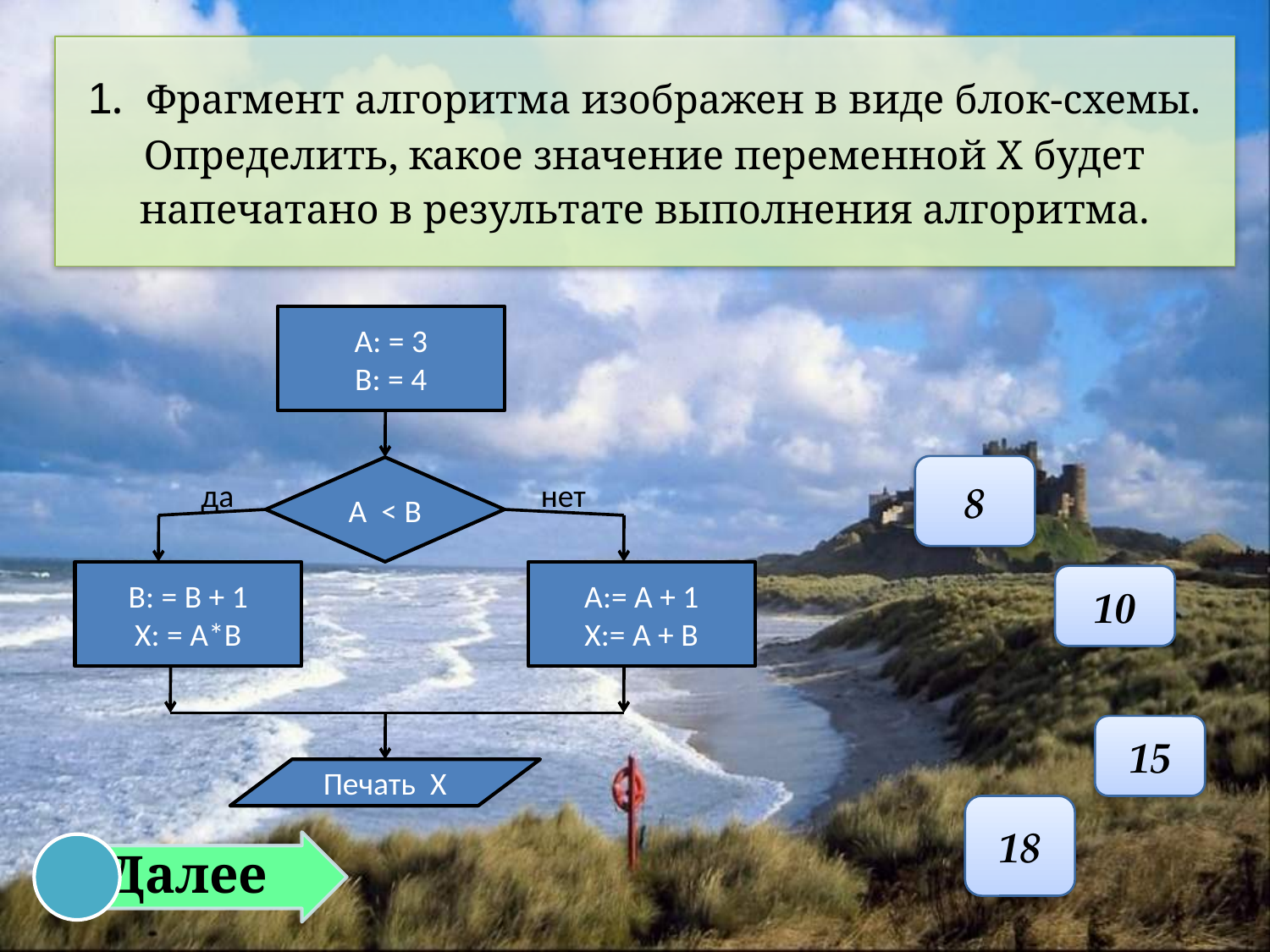

# 1.  Фрагмент алгоритма изображен в виде блок-схемы. Определить, какое значение переменной Х будет напечатано в результате выполнения алгоритма.
А: = 3
В: = 4
А  < В
да
нет
В: = В + 1
Х: = А*В
А:= А + 1
Х:= А + В
Печать  Х
8
10
15
18
Далее